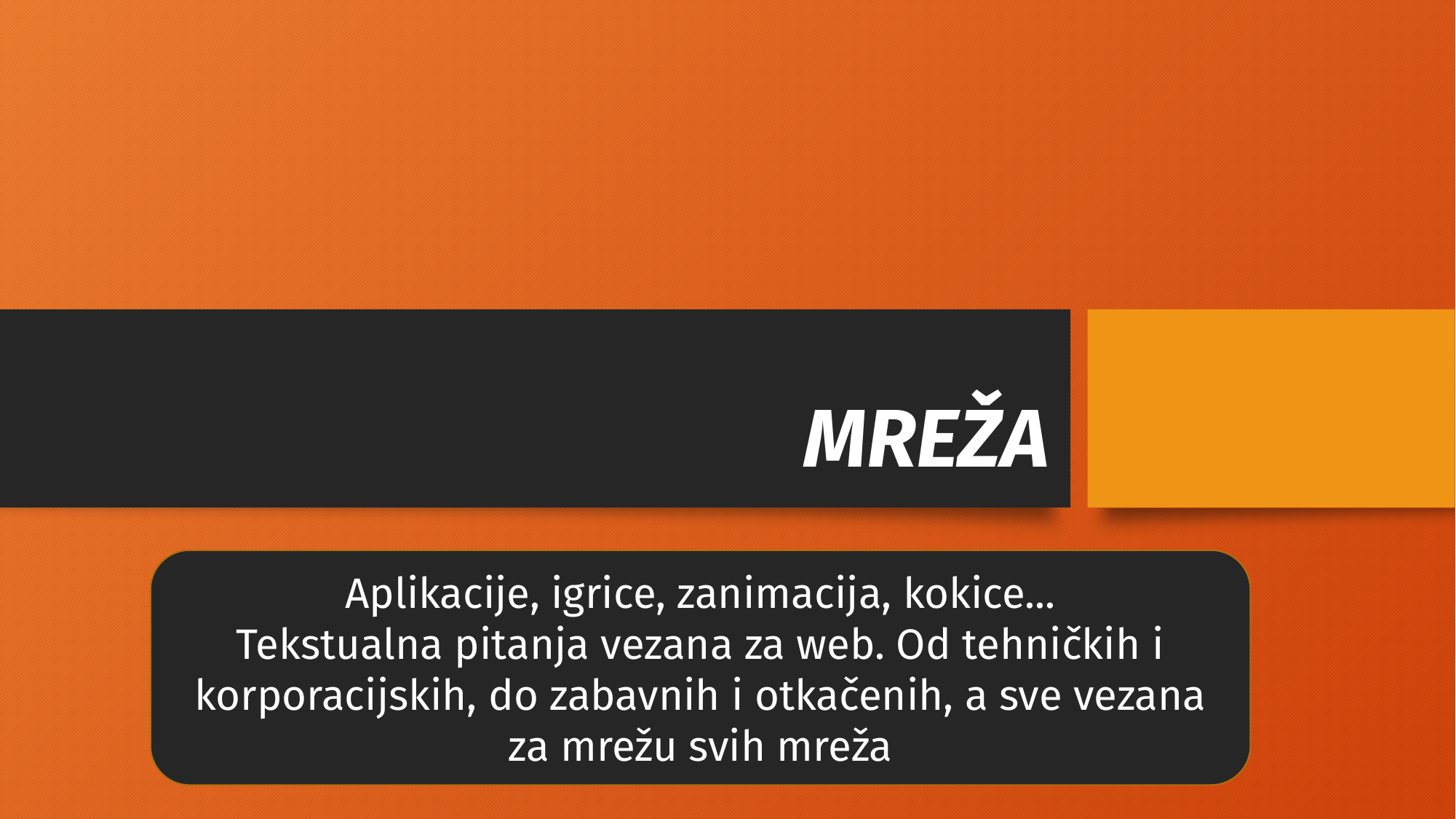

# MREŽA
Aplikacije, igrice, zanimacija, kokice...
Tekstualna pitanja vezana za web. Od tehničkih i korporacijskih, do zabavnih i otkačenih, a sve vezana za mrežu svih mreža